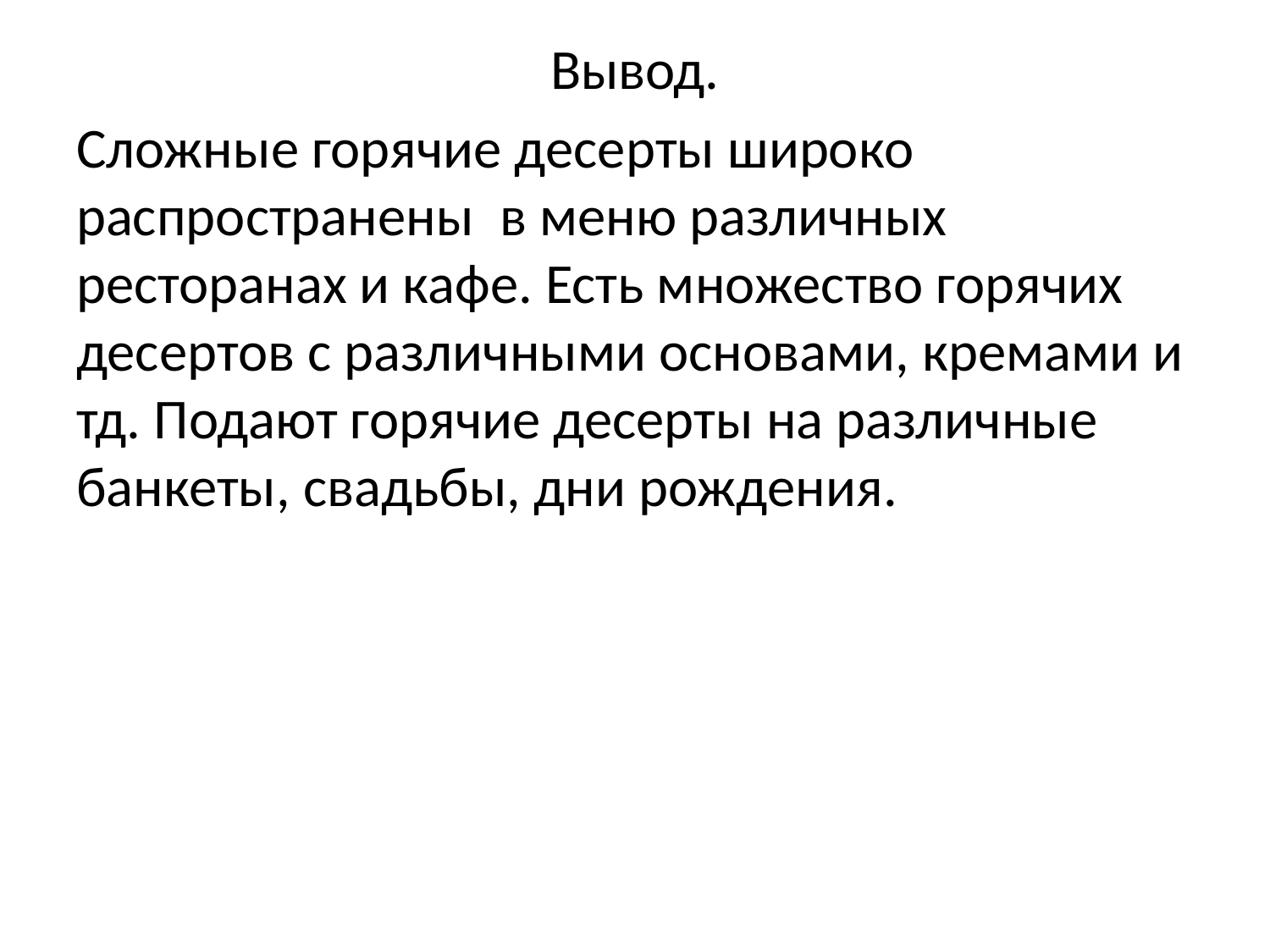

Вывод.
Сложные горячие десерты широко распространены  в меню различных ресторанах и кафе. Есть множество горячих десертов с различными основами, кремами и тд. Подают горячие десерты на различные банкеты, свадьбы, дни рождения.